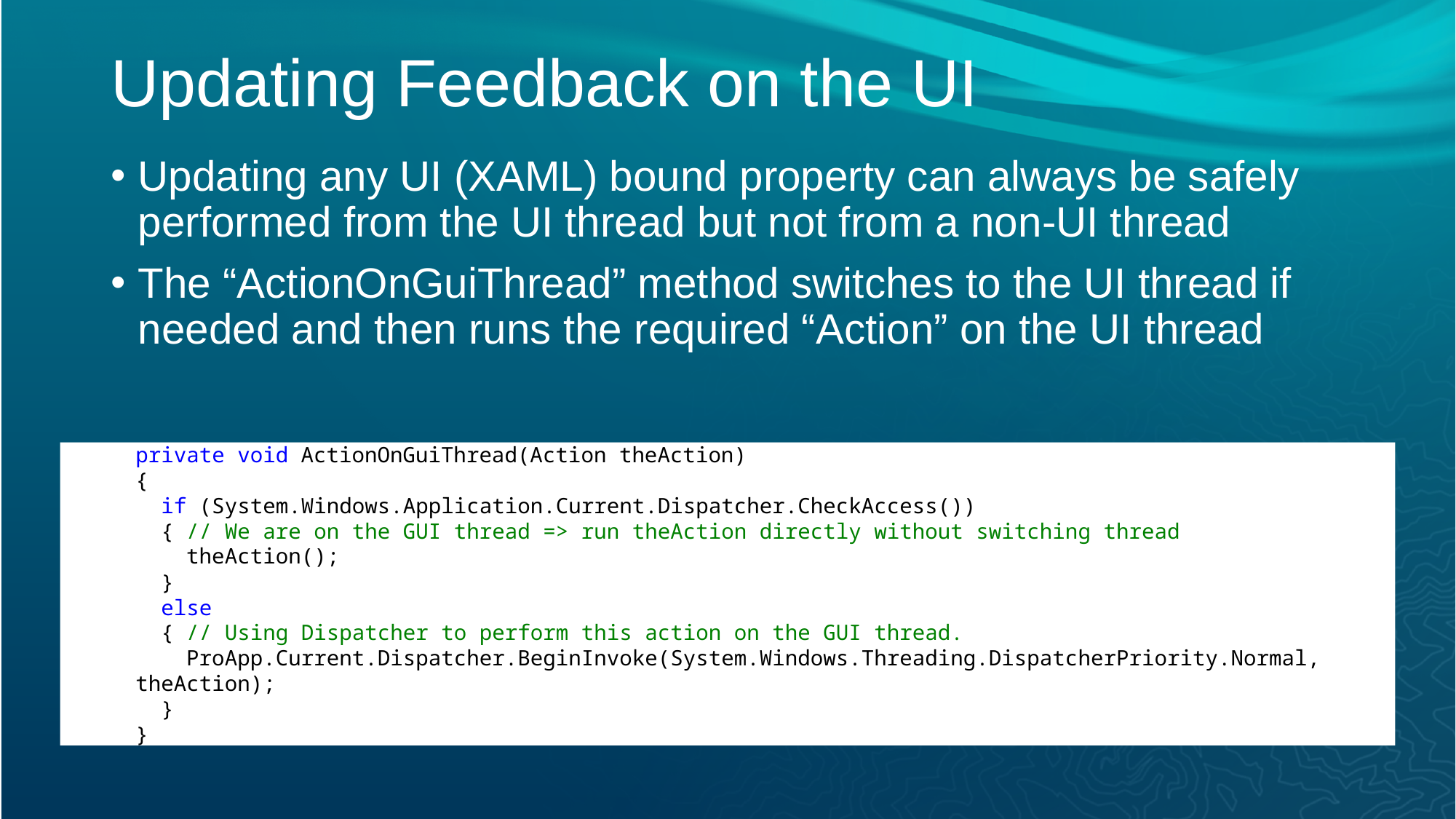

# Updating Feedback on the UI
Updating any UI (XAML) bound property can always be safely performed from the UI thread but not from a non-UI thread
The “ActionOnGuiThread” method switches to the UI thread if needed and then runs the required “Action” on the UI thread
private void ActionOnGuiThread(Action theAction)
{
  if (System.Windows.Application.Current.Dispatcher.CheckAccess())
  { // We are on the GUI thread => run theAction directly without switching thread
    theAction();
  }
  else
  { // Using Dispatcher to perform this action on the GUI thread.
    ProApp.Current.Dispatcher.BeginInvoke(System.Windows.Threading.DispatcherPriority.Normal, theAction);
  }
}